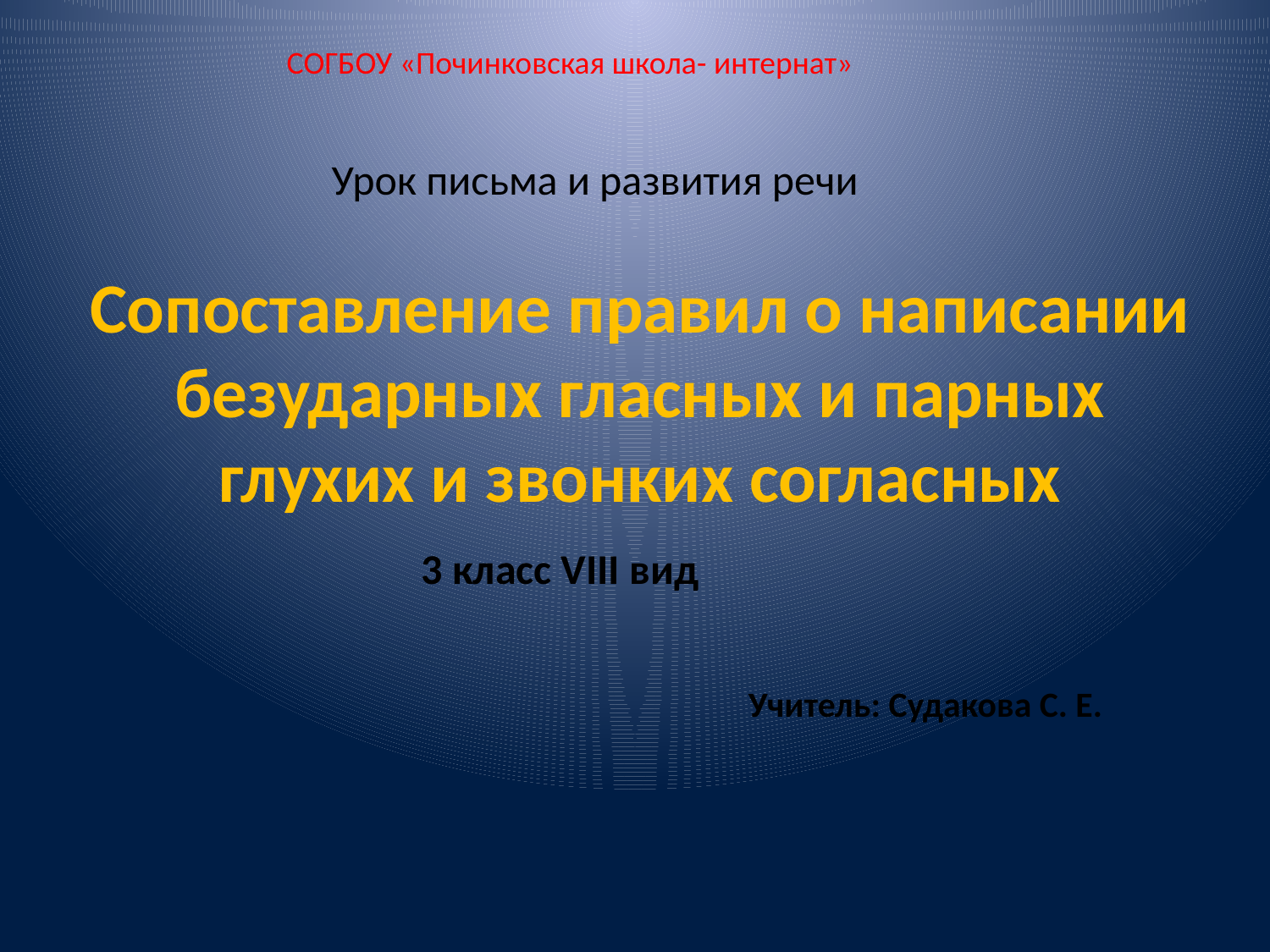

СОГБОУ «Починковская школа- интернат»
Урок письма и развития речи
Сопоставление правил о написании безударных гласных и парных глухих и звонких согласных
3 класс VIII вид
Учитель: Судакова С. Е.